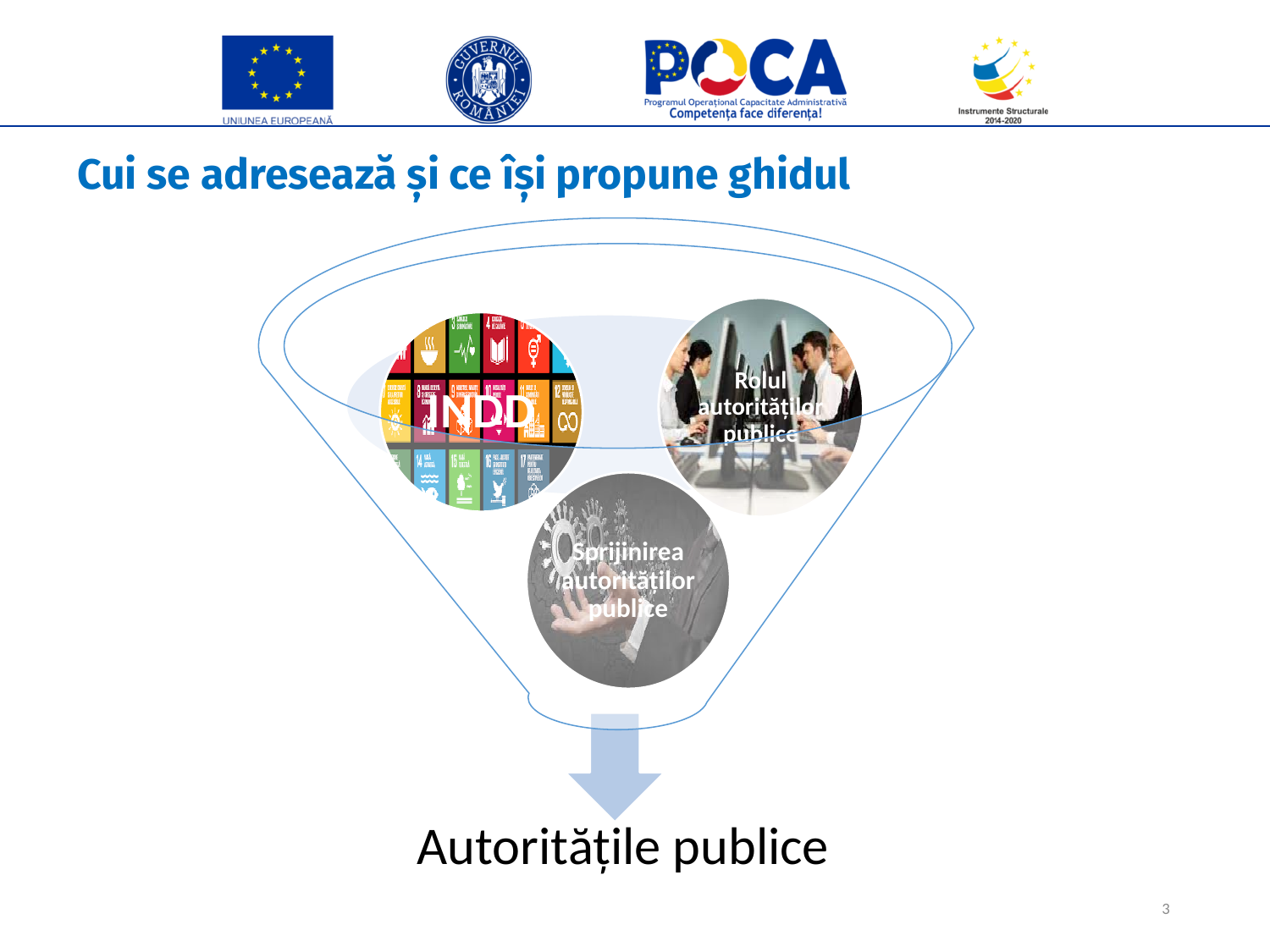

Cui se adresează și ce își propune ghidul
Autoritățile publice
Sprijinirea autorităților publice
INDD
Rolul autorităților publice
3